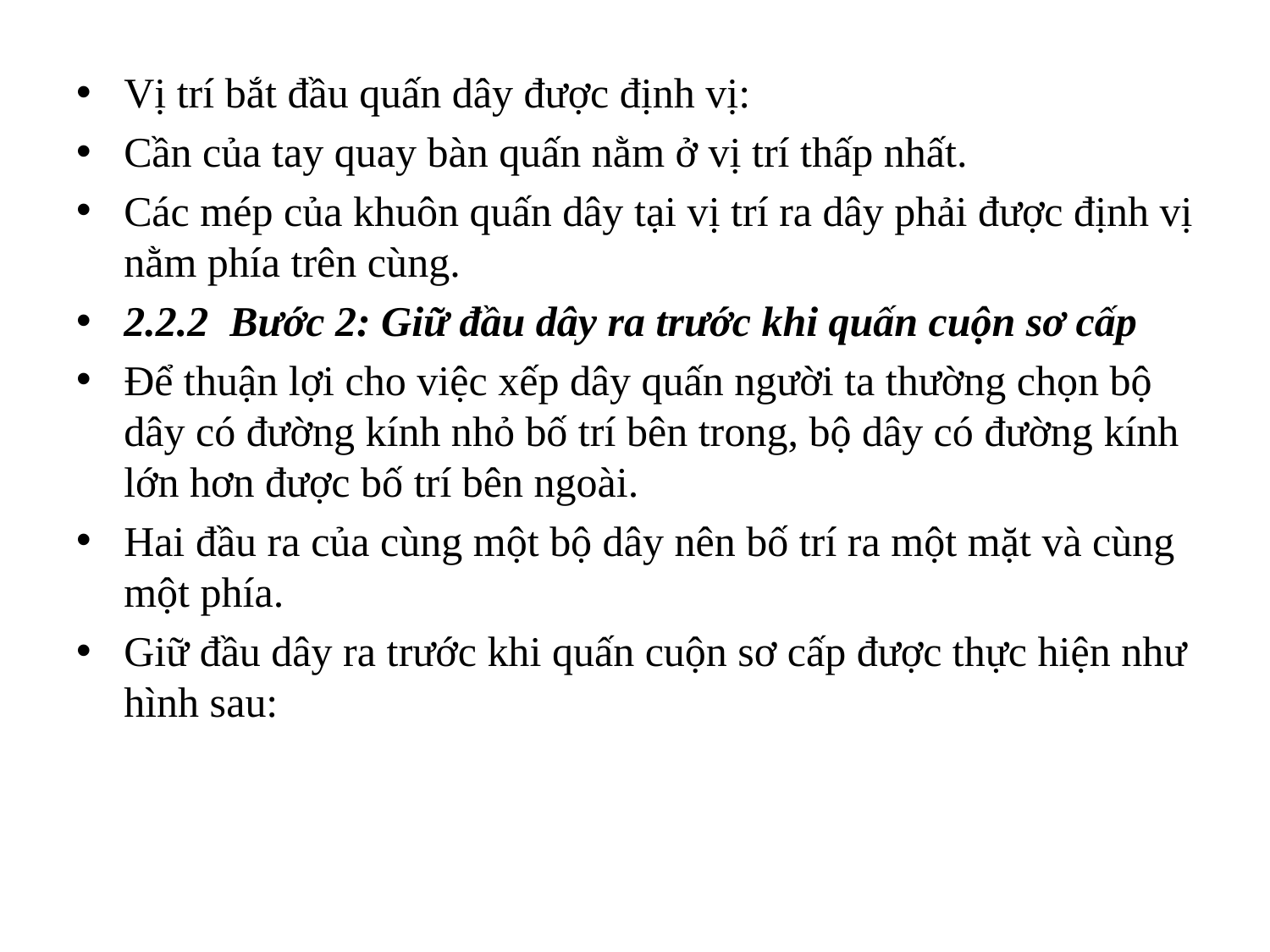

Vị trí bắt đầu quấn dây được định vị:
Cần của tay quay bàn quấn nằm ở vị trí thấp nhất.
Các mép của khuôn quấn dây tại vị trí ra dây phải được định vị nằm phía trên cùng.
2.2.2  Bước 2: Giữ đầu dây ra trước khi quấn cuộn sơ cấp
Để thuận lợi cho việc xếp dây quấn người ta thường chọn bộ dây có đường kính nhỏ bố trí bên trong, bộ dây có đường kính lớn hơn được bố trí bên ngoài.
Hai đầu ra của cùng một bộ dây nên bố trí ra một mặt và cùng một phía.
Giữ đầu dây ra trước khi quấn cuộn sơ cấp được thực hiện như hình sau: